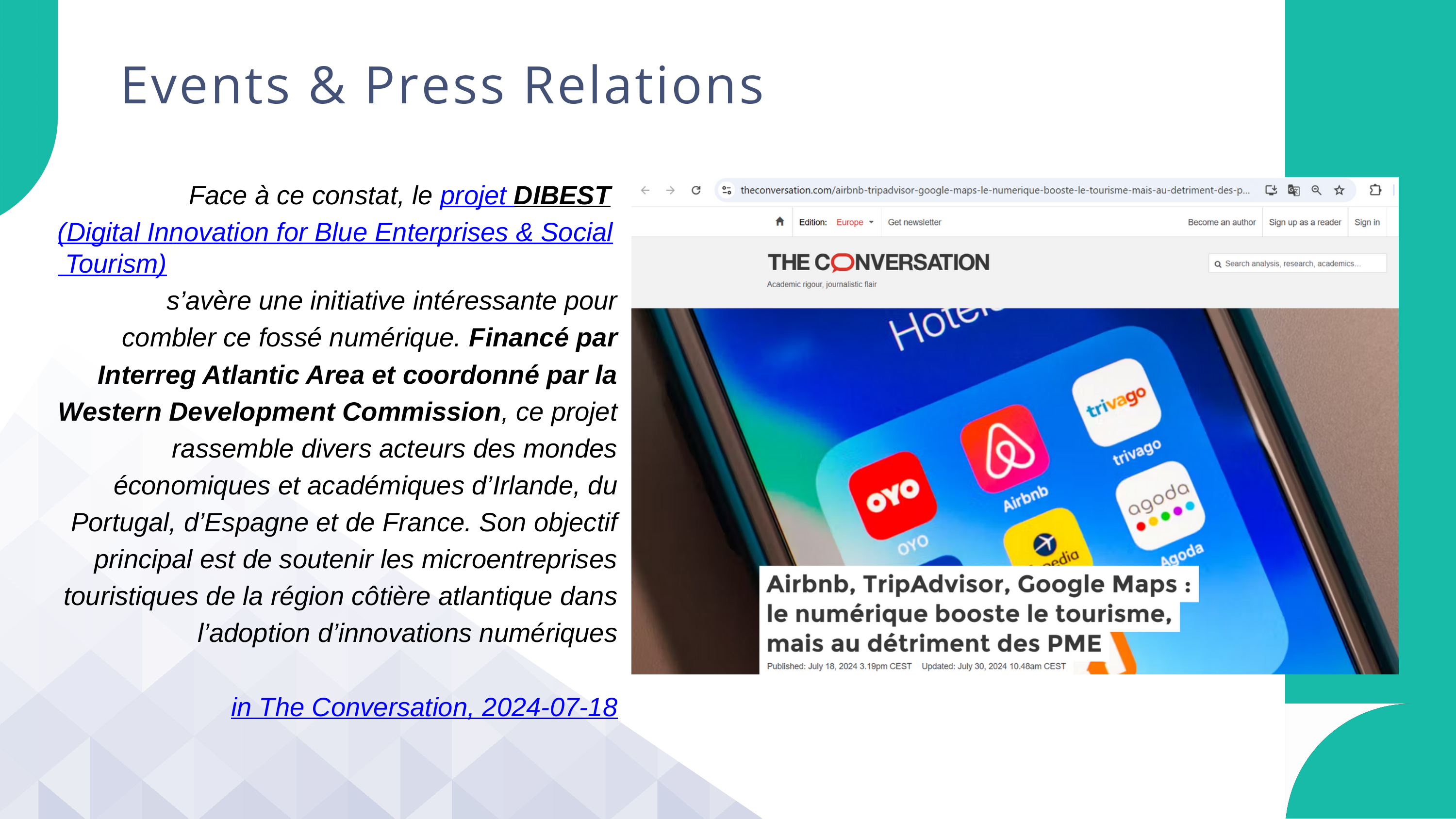

Events & Press Relations
Face à ce constat, le projet DIBEST (Digital Innovation for Blue Enterprises & Social Tourism) s’avère une initiative intéressante pour combler ce fossé numérique. Financé par Interreg Atlantic Area et coordonné par la Western Development Commission, ce projet rassemble divers acteurs des mondes économiques et académiques d’Irlande, du Portugal, d’Espagne et de France. Son objectif principal est de soutenir les microentreprises touristiques de la région côtière atlantique dans l’adoption d’innovations numériques

in The Conversation, 2024-07-18